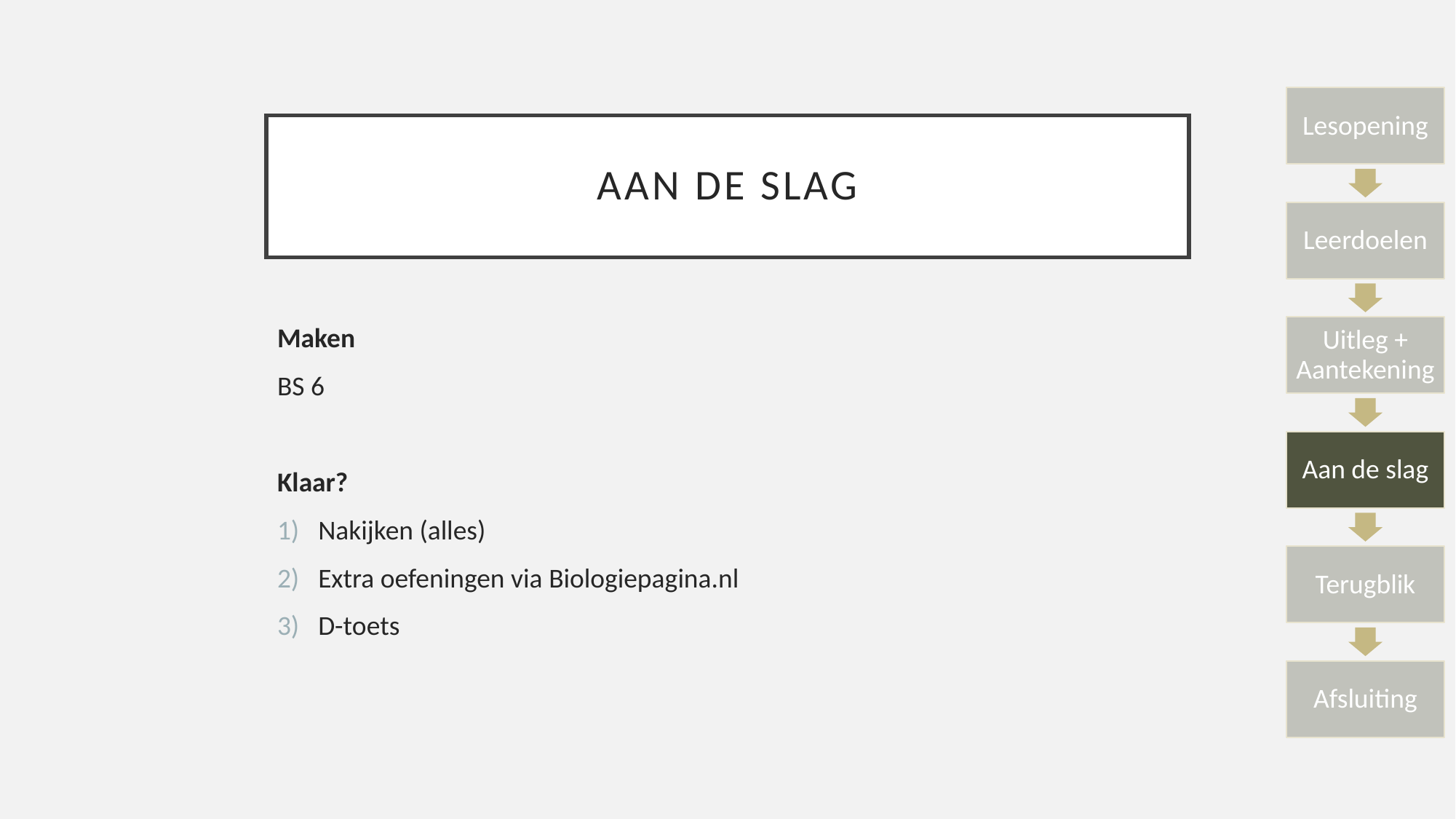

Lesopening

Leerdoelen

Uitleg + Aantekening

Aan de slag

Terugblik

Afsluiting
# Aan de slag
Maken
BS 6

Klaar?
Nakijken (alles)
Extra oefeningen via Biologiepagina.nl
D-toets